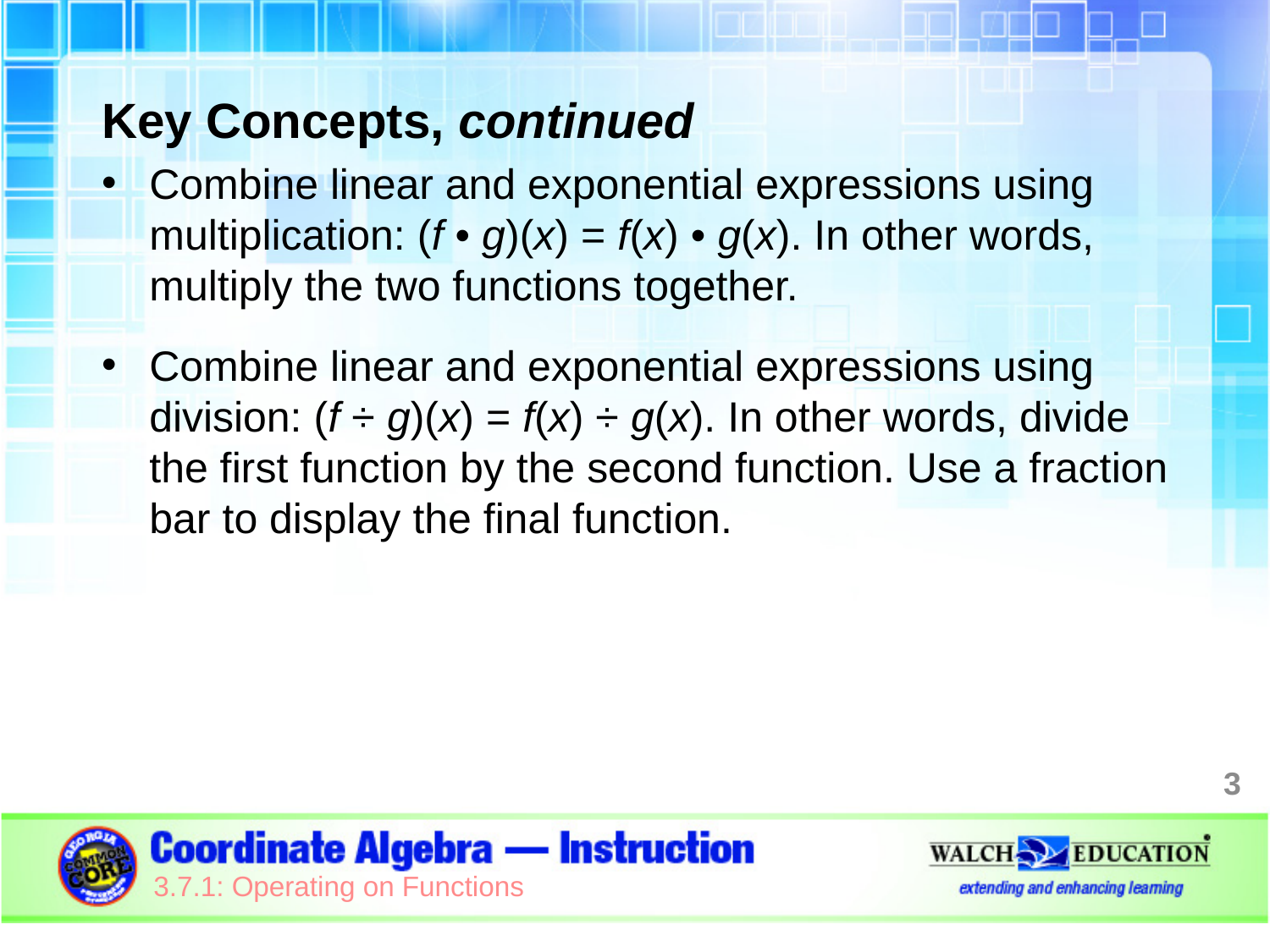

Key Concepts, continued
Combine linear and exponential expressions using multiplication: (f • g)(x) = f(x) • g(x). In other words, multiply the two functions together.
Combine linear and exponential expressions using division: (f ÷ g)(x) = f(x) ÷ g(x). In other words, divide the first function by the second function. Use a fraction bar to display the final function.

3
3.7.1: Operating on Functions